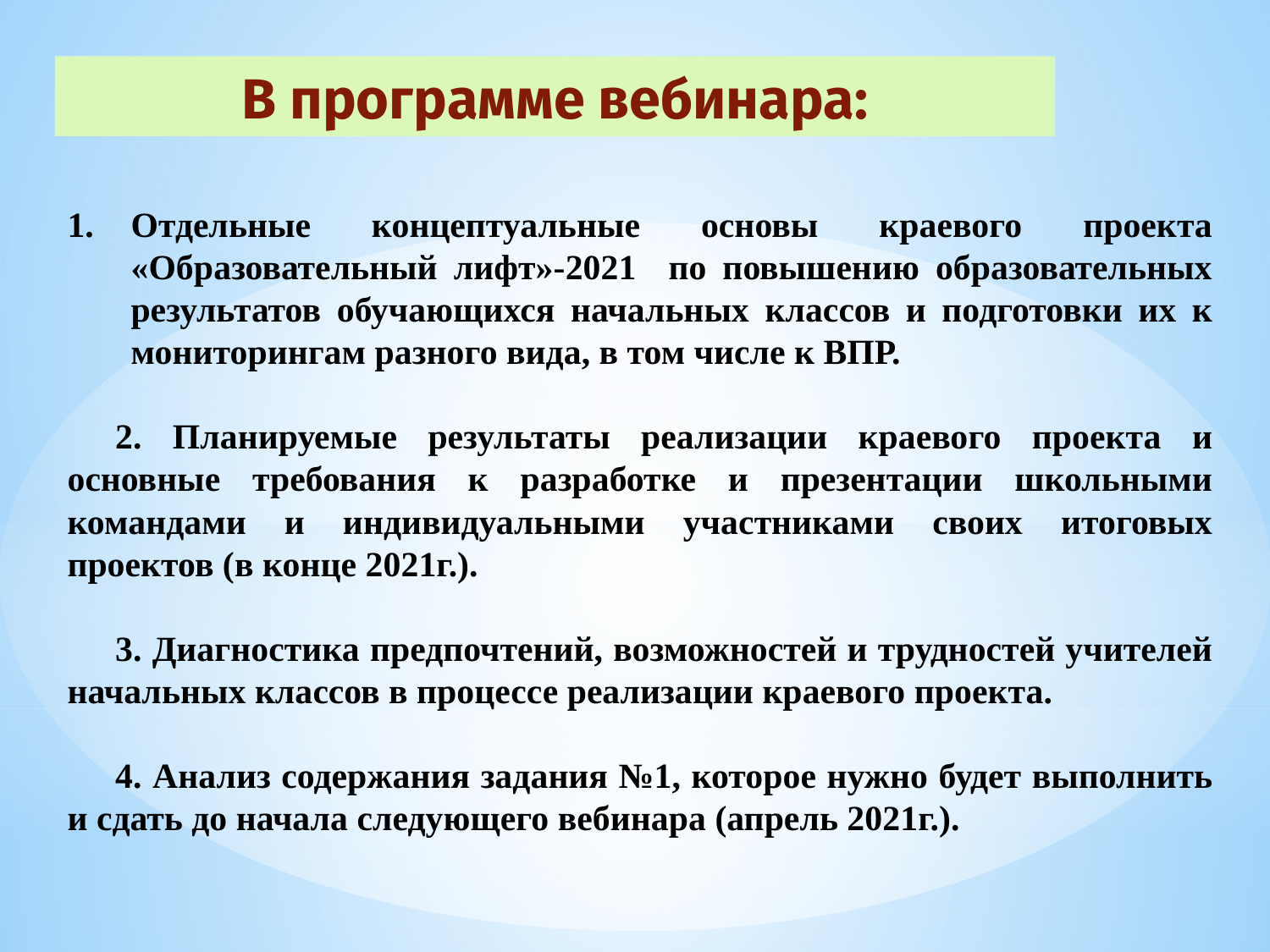

В программе вебинара:
Отдельные концептуальные основы краевого проекта «Образовательный лифт»-2021  по повышению образовательных результатов обучающихся начальных классов и подготовки их к мониторингам разного вида, в том числе к ВПР.

2. Планируемые результаты реализации краевого проекта и основные требования к разработке и презентации школьными командами и индивидуальными участниками своих итоговых проектов (в конце 2021г.).

3. Диагностика предпочтений, возможностей и трудностей учителей начальных классов в процессе реализации краевого проекта.

4. Анализ содержания задания №1, которое нужно будет выполнить и сдать до начала следующего вебинара (апрель 2021г.).